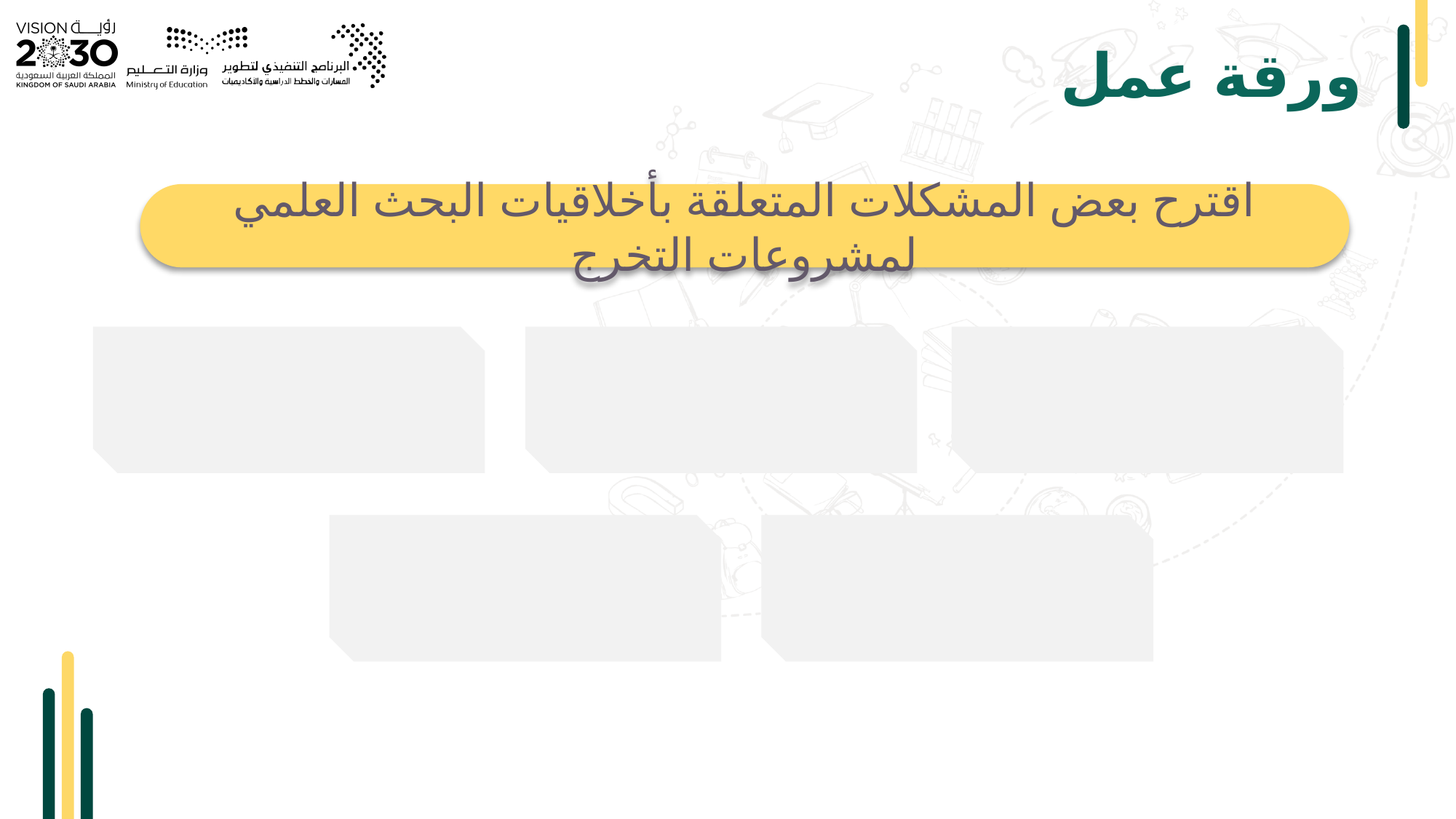

# ورقة عمل

اقترح بعض المشكلات المتعلقة بأخلاقيات البحث العلمي لمشروعات التخرج